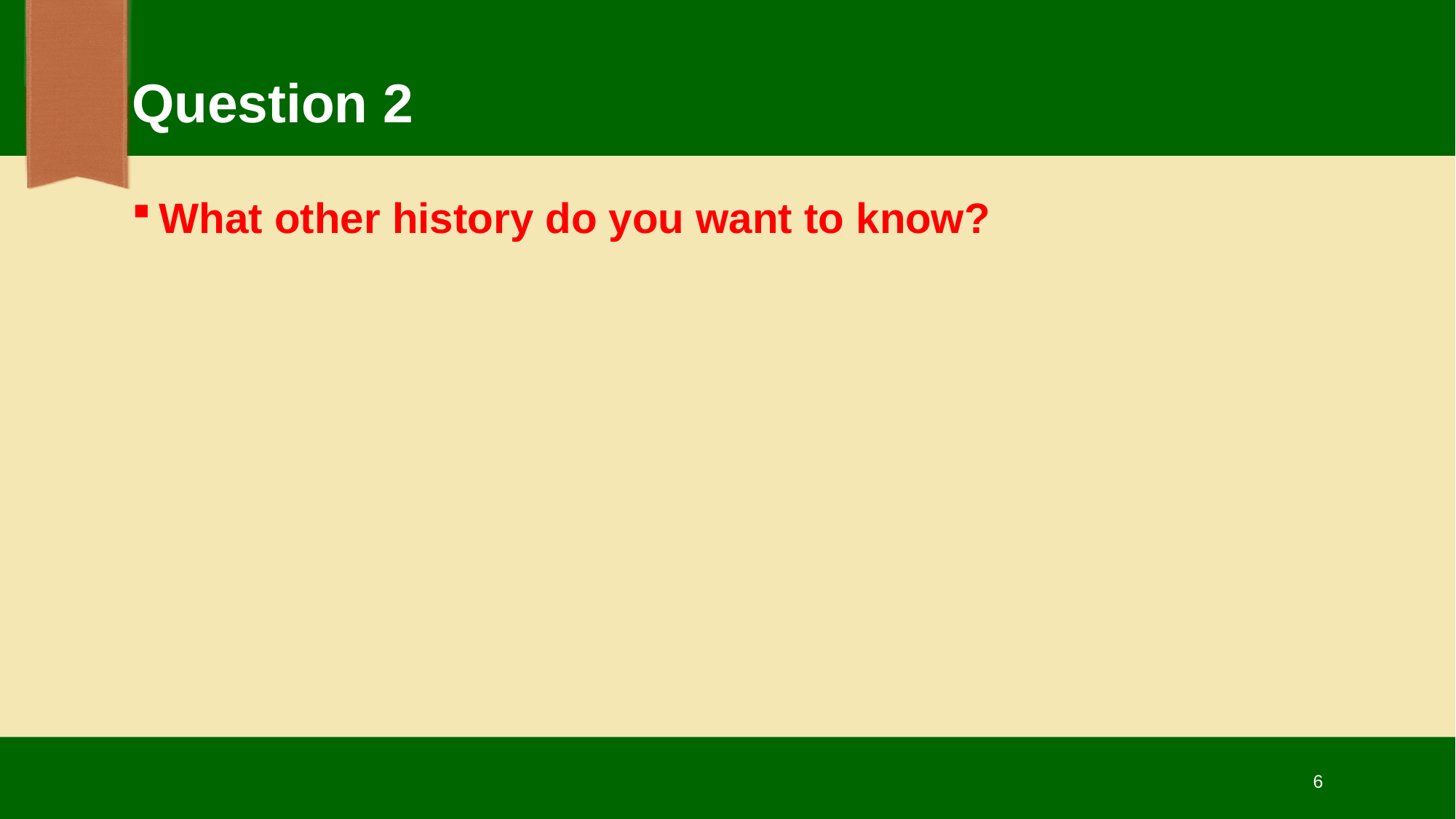

# Question 2
What other history do you want to know?
6